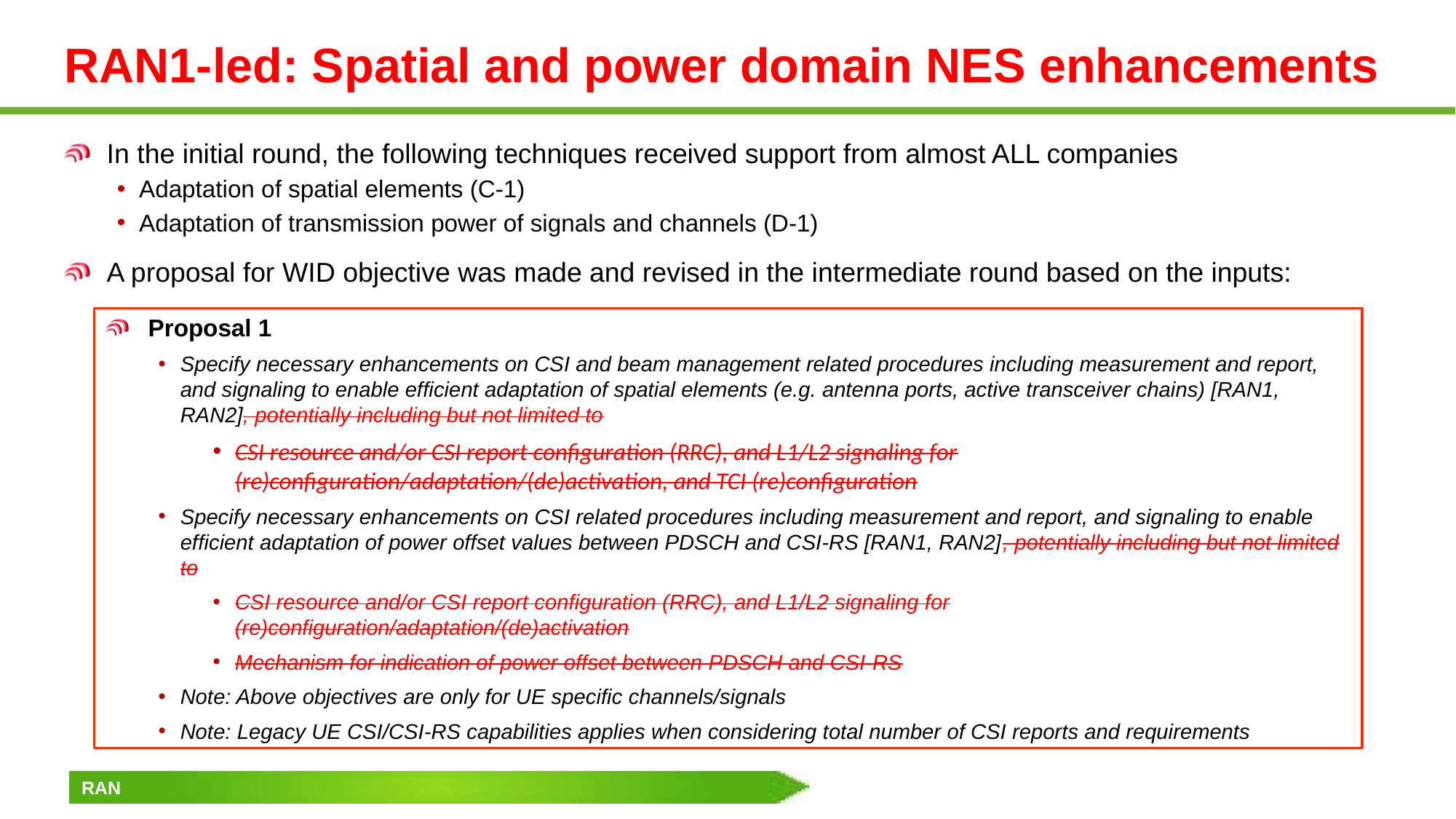

# RAN1-led: Spatial and power domain NES enhancements
In the initial round, the following techniques received support from almost ALL companies
Adaptation of spatial elements (C-1)
Adaptation of transmission power of signals and channels (D-1)
A proposal for WID objective was made and revised in the intermediate round based on the inputs:

Proposal 1
Specify necessary enhancements on CSI and beam management related procedures including measurement and report, and signaling to enable efficient adaptation of spatial elements (e.g. antenna ports, active transceiver chains) [RAN1, RAN2], potentially including but not limited to
CSI resource and/or CSI report configuration (RRC), and L1/L2 signaling for (re)configuration/adaptation/(de)activation, and TCI (re)configuration
Specify necessary enhancements on CSI related procedures including measurement and report, and signaling to enable efficient adaptation of power offset values between PDSCH and CSI-RS [RAN1, RAN2], potentially including but not limited to
CSI resource and/or CSI report configuration (RRC), and L1/L2 signaling for (re)configuration/adaptation/(de)activation
Mechanism for indication of power offset between PDSCH and CSI-RS
Note: Above objectives are only for UE specific channels/signals
Note: Legacy UE CSI/CSI-RS capabilities applies when considering total number of CSI reports and requirements